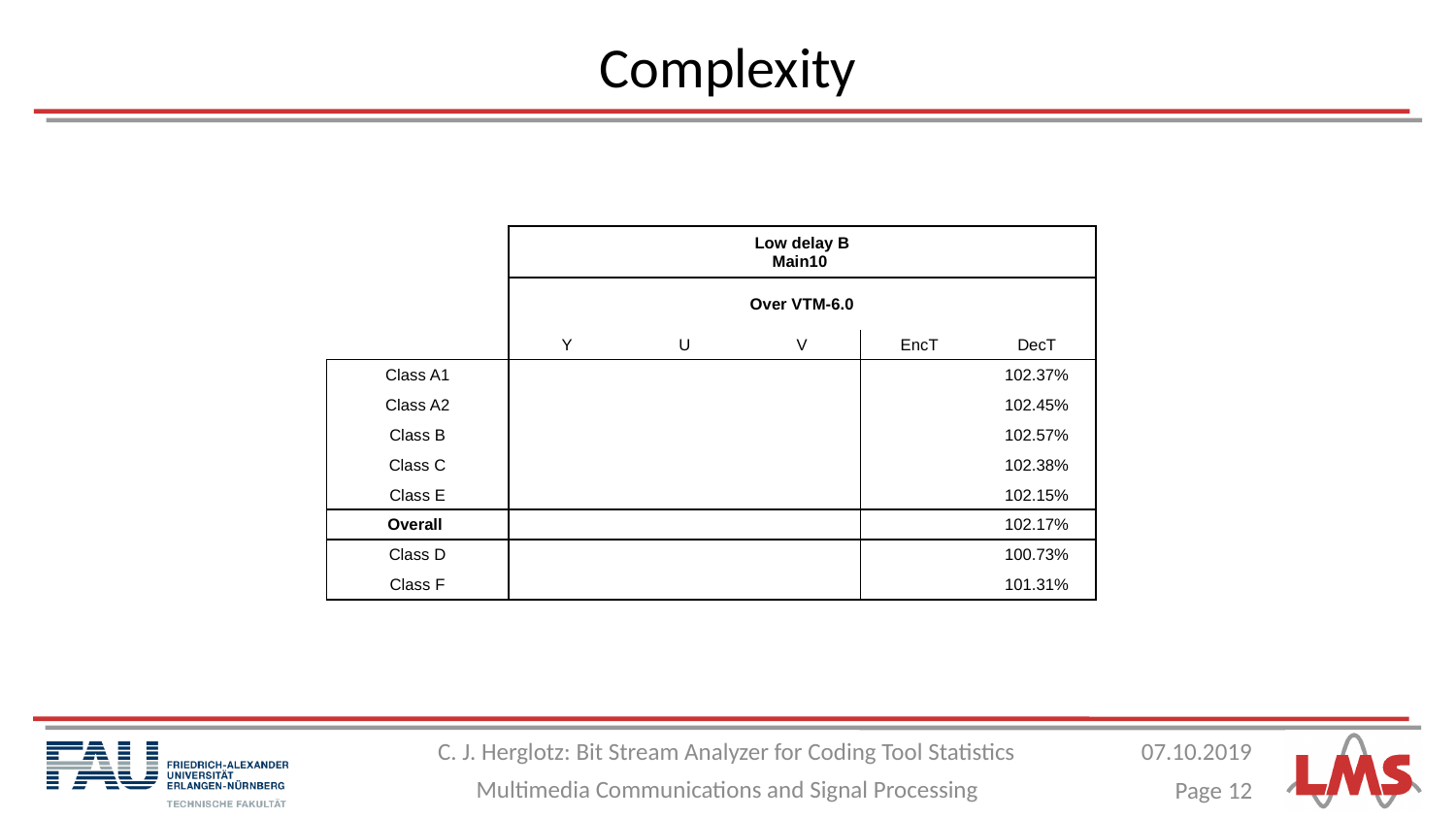

# Complexity
|  |  |  | Low delay B Main10 |  |  |
| --- | --- | --- | --- | --- | --- |
|  |  |  | Over VTM-6.0 |  |  |
|  | Y | U | V | EncT | DecT |
| Class A1 |  |  |  |  | 102.37% |
| Class A2 |  |  |  |  | 102.45% |
| Class B |  |  |  |  | 102.57% |
| Class C |  |  |  |  | 102.38% |
| Class E |  |  |  |  | 102.15% |
| Overall |  |  |  |  | 102.17% |
| Class D |  |  |  |  | 100.73% |
| Class F |  |  |  |  | 101.31% |